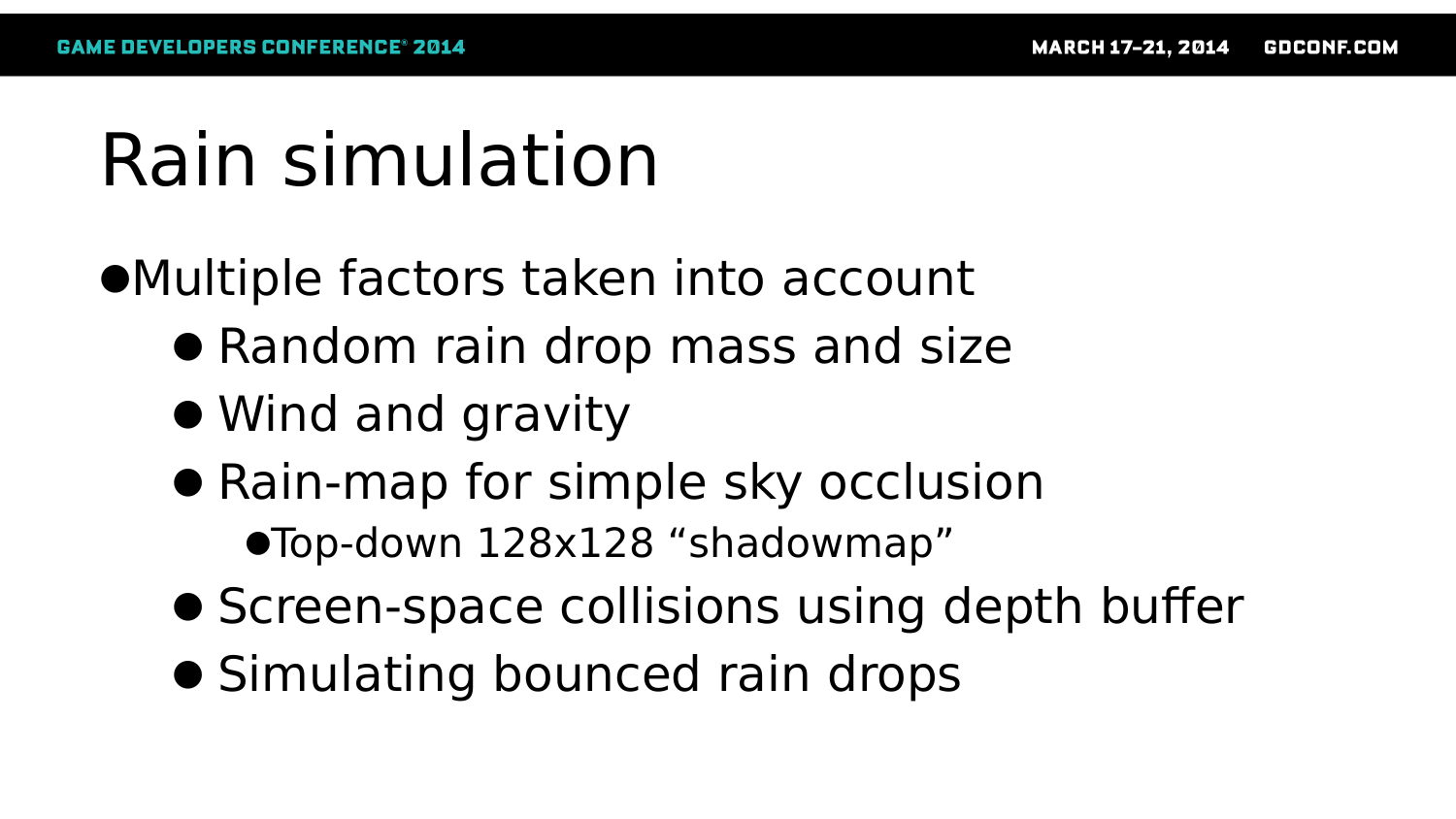

# Rain simulation
Multiple factors taken into account
Random rain drop mass and size
Wind and gravity
Rain-map for simple sky occlusion
Top-down 128x128 “shadowmap”
Screen-space collisions using depth buffer
Simulating bounced rain drops